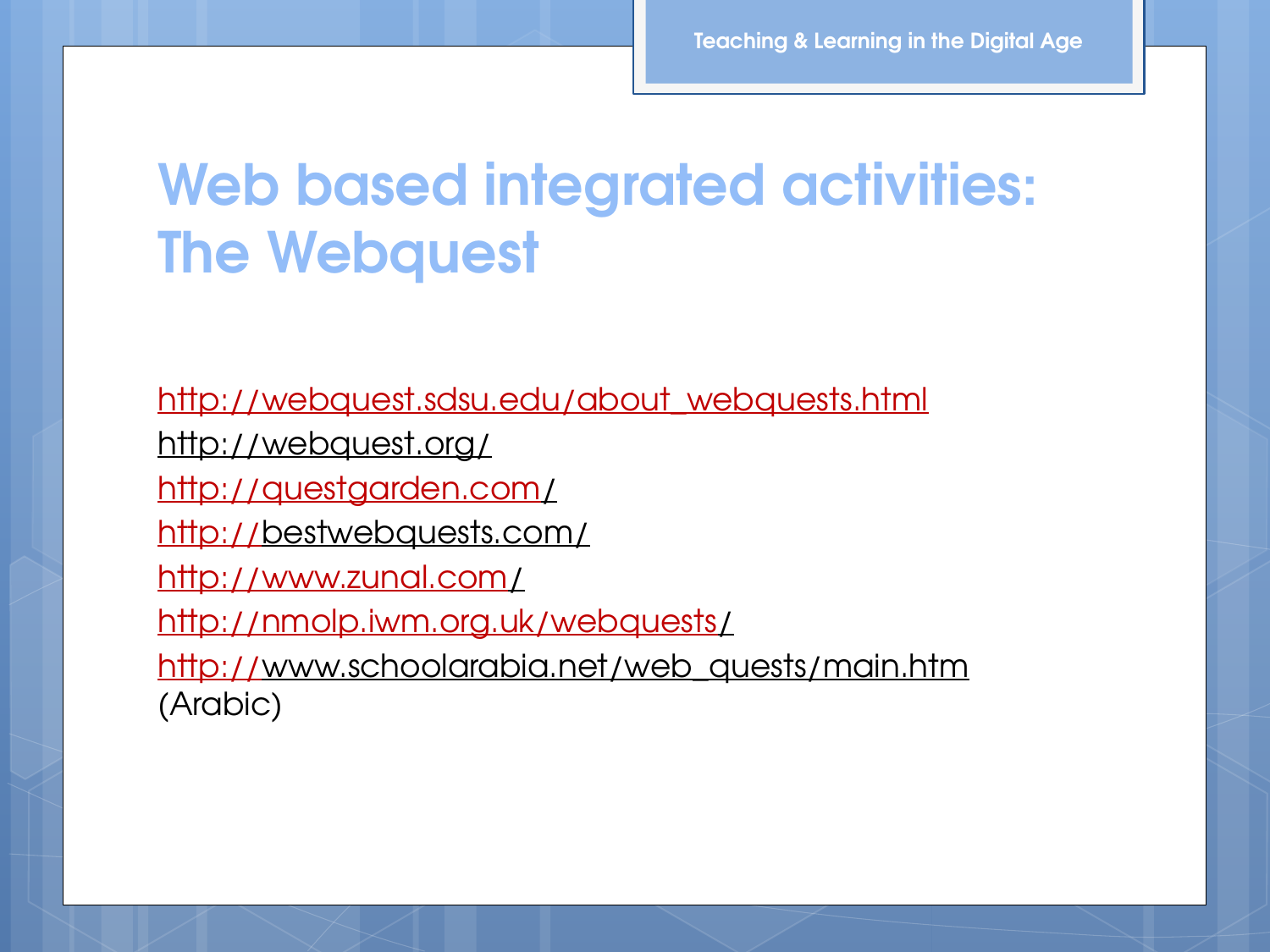

Teaching & Learning in the Digital Age
Web based integrated activities: The Webquest

http://webquest.sdsu.edu/about_webquests.html
http://webquest.org/
http://questgarden.com/
http://bestwebquests.com/
http://www.zunal.com/
http://nmolp.iwm.org.uk/webquests/
http://www.schoolarabia.net/web_quests/main.htm (Arabic)